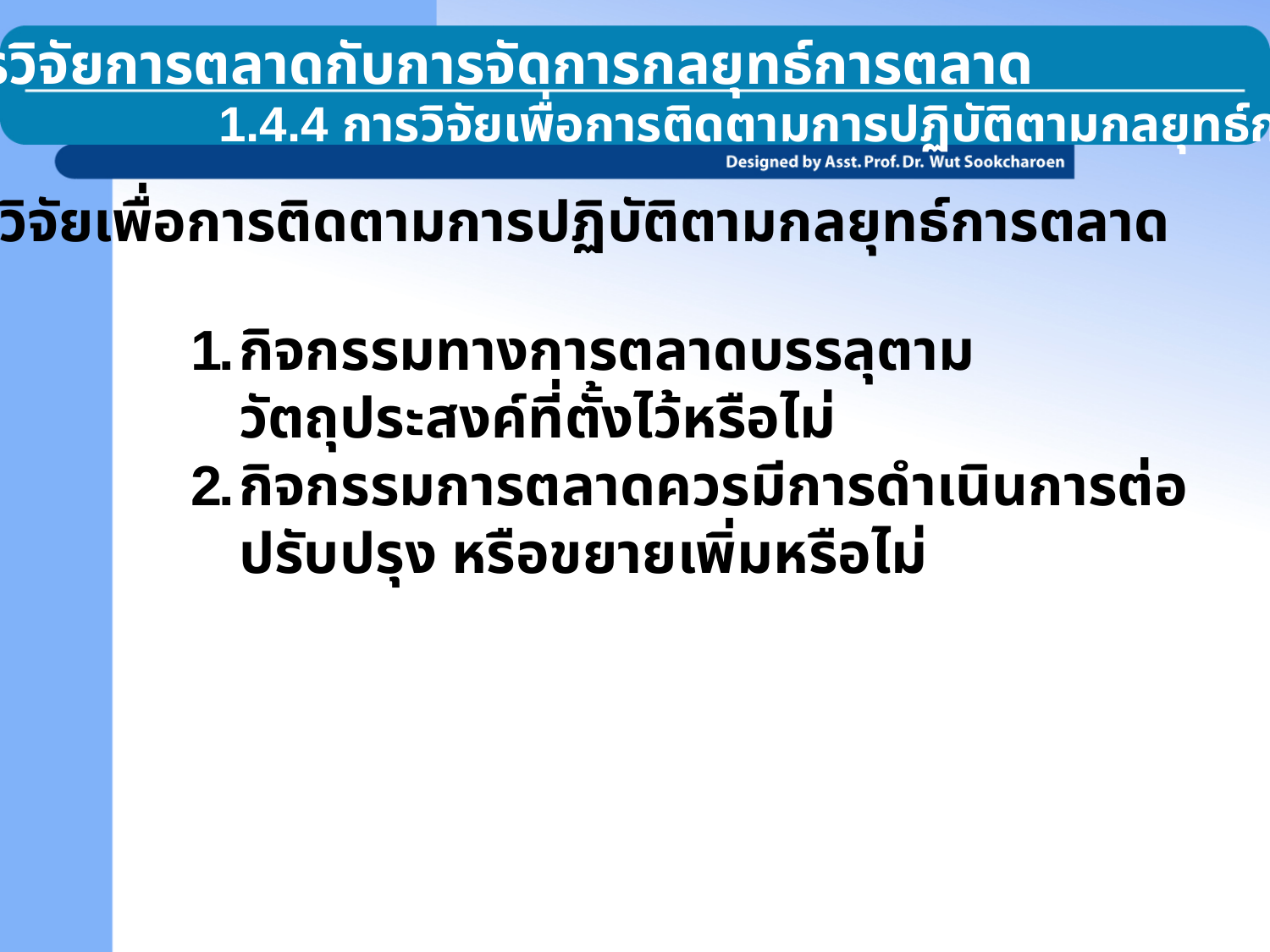

1.4 การวิจัยการตลาดกับการจัดการกลยุทธ์การตลาด
1.4.4 การวิจัยเพื่อการติดตามการปฏิบัติตามกลยุทธ์การตลาด
การวิจัยเพื่อการติดตามการปฏิบัติตามกลยุทธ์การตลาด
กิจกรรมทางการตลาดบรรลุตามวัตถุประสงค์ที่ตั้งไว้หรือไม่
กิจกรรมการตลาดควรมีการดำเนินการต่อ ปรับปรุง หรือขยายเพิ่มหรือไม่